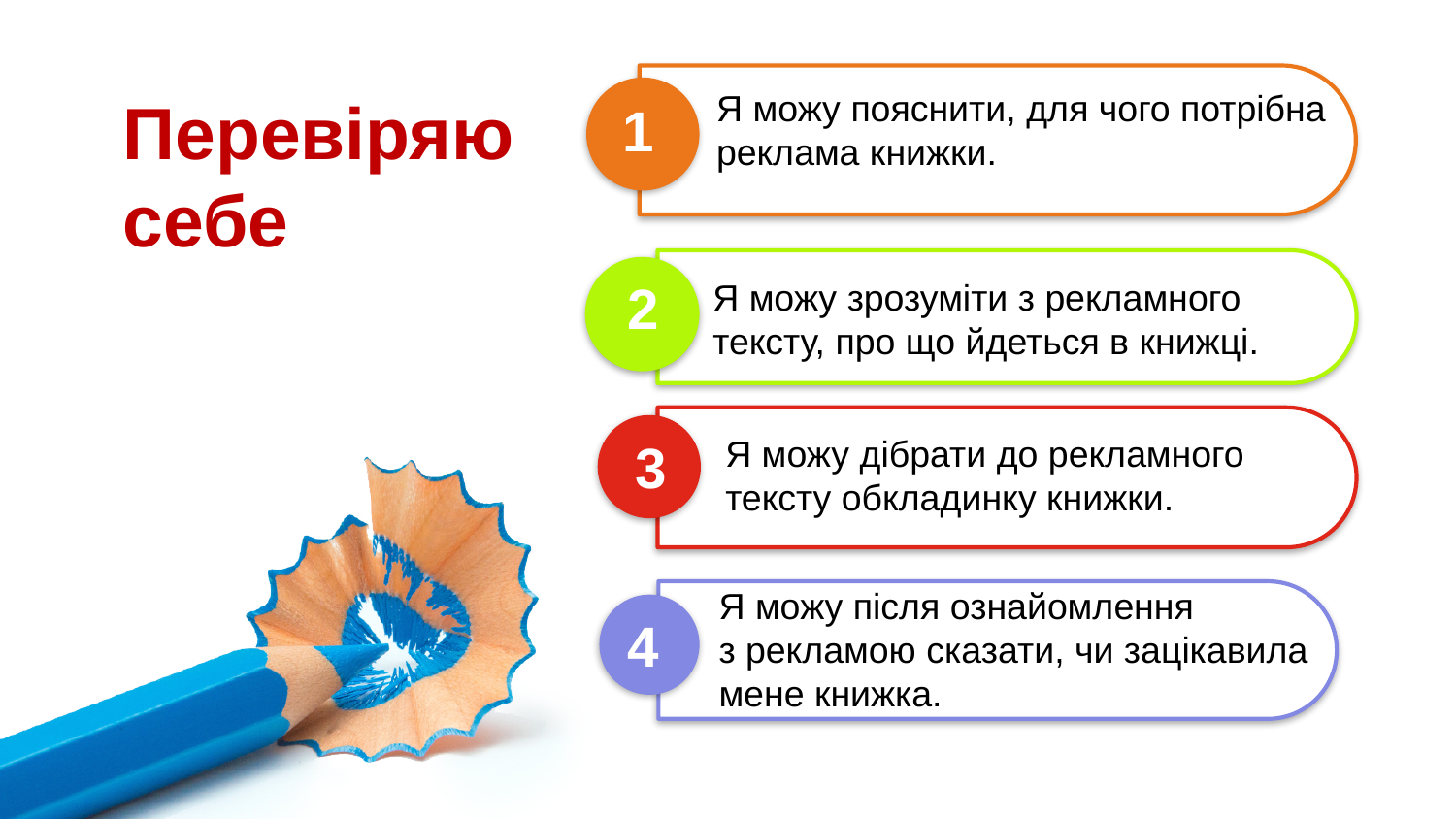

Перевіряю себе

Я можу пояснити, для чого потрібна реклама книжки.
1

2
Я можу зрозуміти з рекламного
тексту, про що йдеться в книжці.

Я можу дібрати до рекламного
тексту обкладинку книжки.
3
Я можу після ознайомлення
з рекламою сказати, чи зацікавила мене книжка.

4